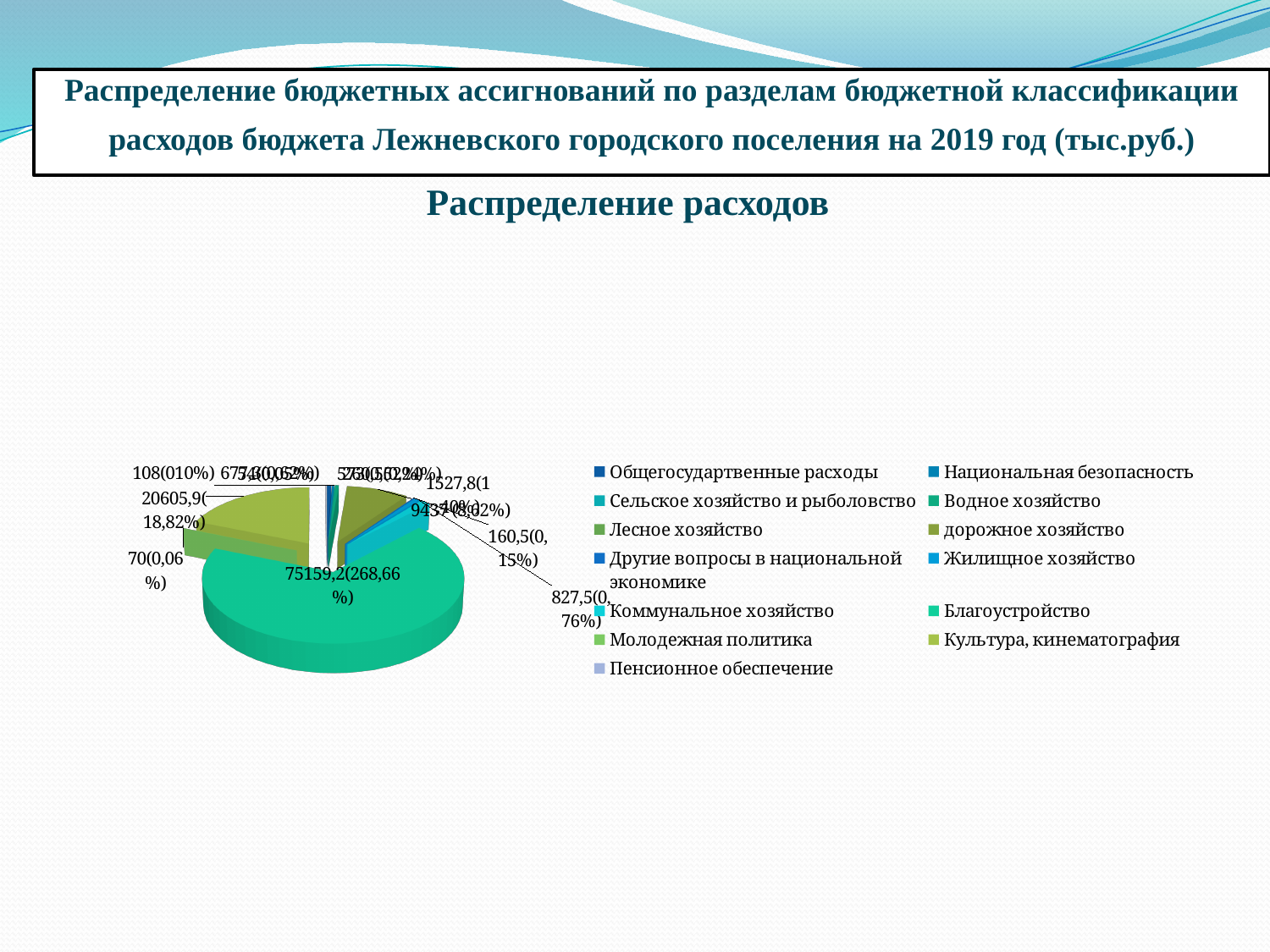

Распределение бюджетных ассигнований по разделам бюджетной классификации
расходов бюджета Лежневского городского поселения на 2019 год (тыс.руб.)
       Распределение расходов

[unsupported chart]